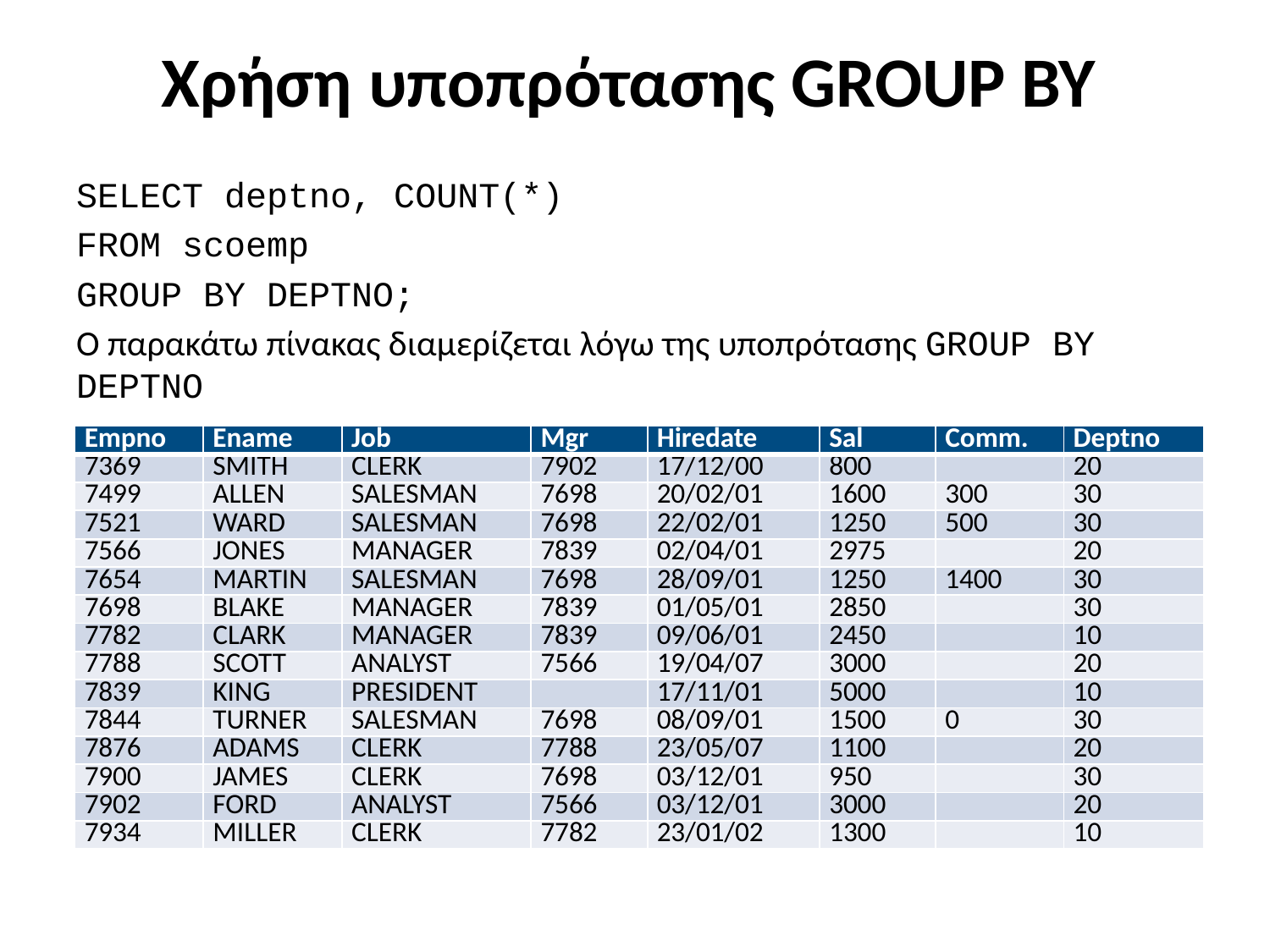

# Χρήση υποπρότασης GROUP BY
SELECT deptno, COUNT(*)
FROM scoemp
GROUP BY DEPTNO;
Ο παρακάτω πίνακας διαμερίζεται λόγω της υποπρότασης GROUP BY DEPTNO
| Empno | Ename | Job | Mgr | Hiredate | Sal | Comm. | Deptno |
| --- | --- | --- | --- | --- | --- | --- | --- |
| 7369 | SMITH | CLERK | 7902 | 17/12/00 | 800 |  | 20 |
| 7499 | ALLEN | SALESMAN | 7698 | 20/02/01 | 1600 | 300 | 30 |
| 7521 | WARD | SALESMAN | 7698 | 22/02/01 | 1250 | 500 | 30 |
| 7566 | JONES | MANAGER | 7839 | 02/04/01 | 2975 |  | 20 |
| 7654 | MARTIN | SALESMAN | 7698 | 28/09/01 | 1250 | 1400 | 30 |
| 7698 | BLAKE | MANAGER | 7839 | 01/05/01 | 2850 |  | 30 |
| 7782 | CLARK | MANAGER | 7839 | 09/06/01 | 2450 |  | 10 |
| 7788 | SCOTT | ANALYST | 7566 | 19/04/07 | 3000 |  | 20 |
| 7839 | KING | PRESIDENT |  | 17/11/01 | 5000 |  | 10 |
| 7844 | TURNER | SALESMAN | 7698 | 08/09/01 | 1500 | 0 | 30 |
| 7876 | ADAMS | CLERK | 7788 | 23/05/07 | 1100 |  | 20 |
| 7900 | JAMES | CLERK | 7698 | 03/12/01 | 950 |  | 30 |
| 7902 | FORD | ANALYST | 7566 | 03/12/01 | 3000 |  | 20 |
| 7934 | MILLER | CLERK | 7782 | 23/01/02 | 1300 |  | 10 |